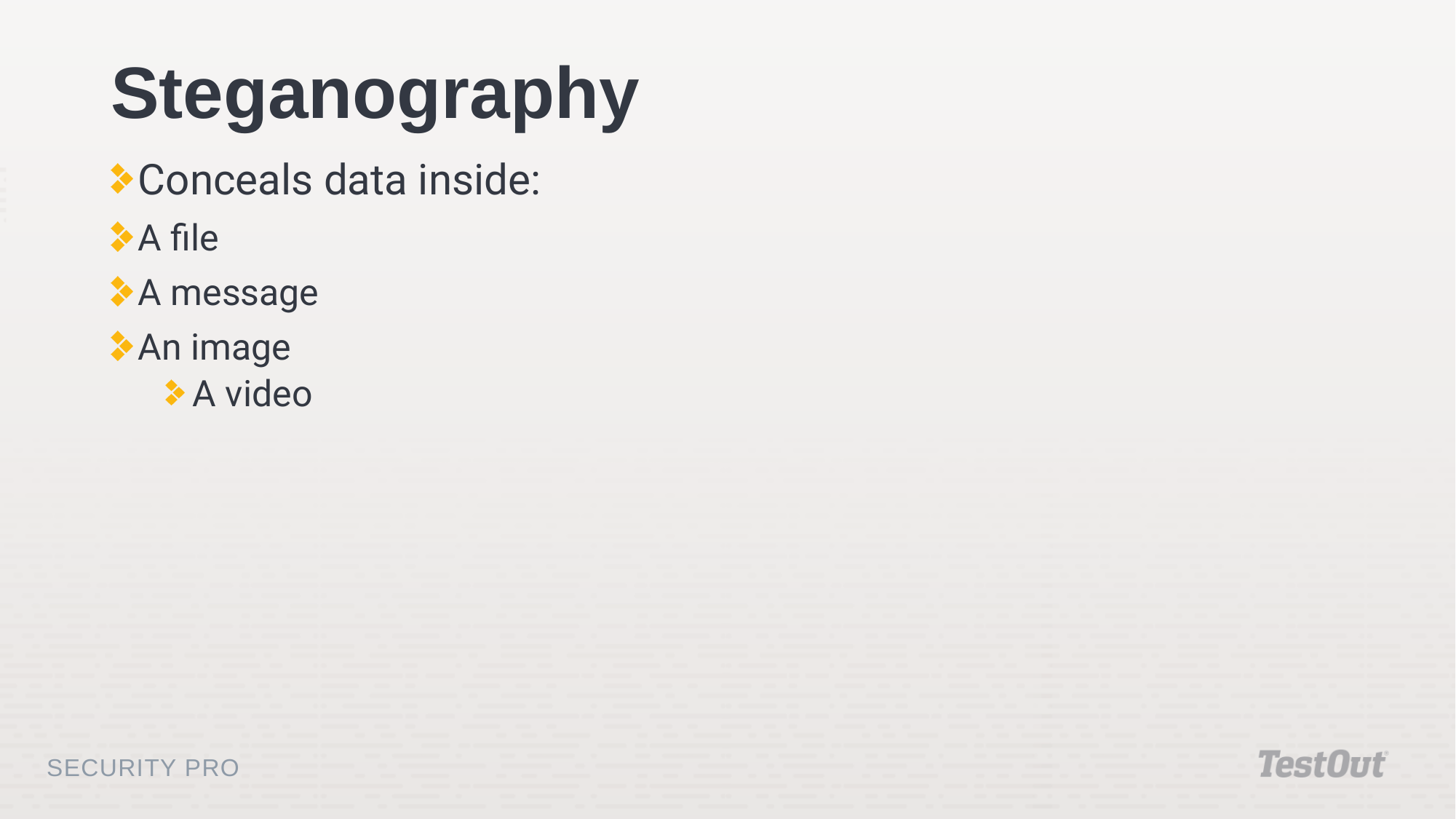

# Steganography
Conceals data inside:
A file
A message
An image
A video
Security Pro